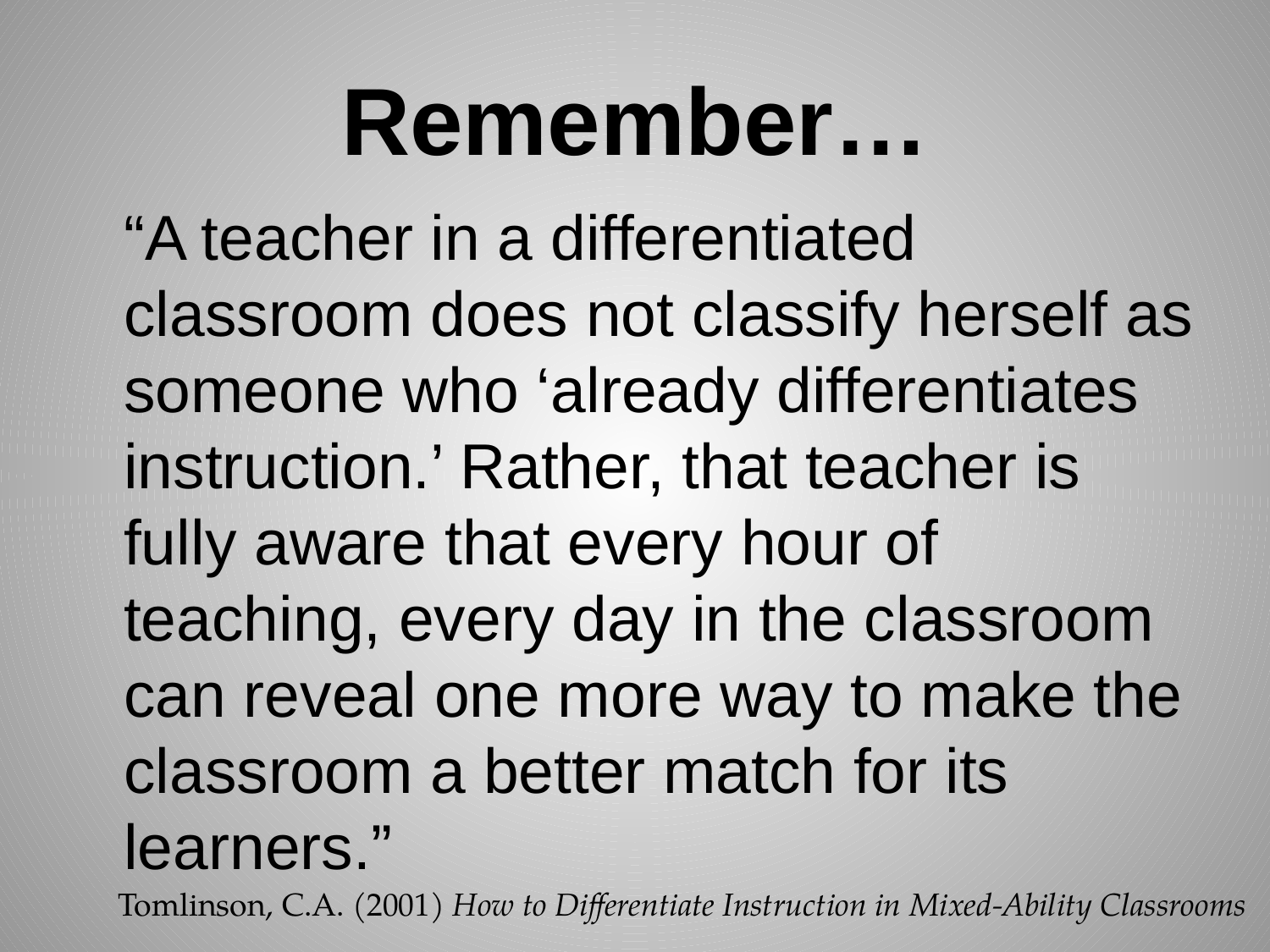

# Remember…
	“A teacher in a differentiated classroom does not classify herself as someone who ‘already differentiates instruction.’ Rather, that teacher is fully aware that every hour of teaching, every day in the classroom can reveal one more way to make the classroom a better match for its learners.”
Tomlinson, C.A. (2001) How to Differentiate Instruction in Mixed-Ability Classrooms